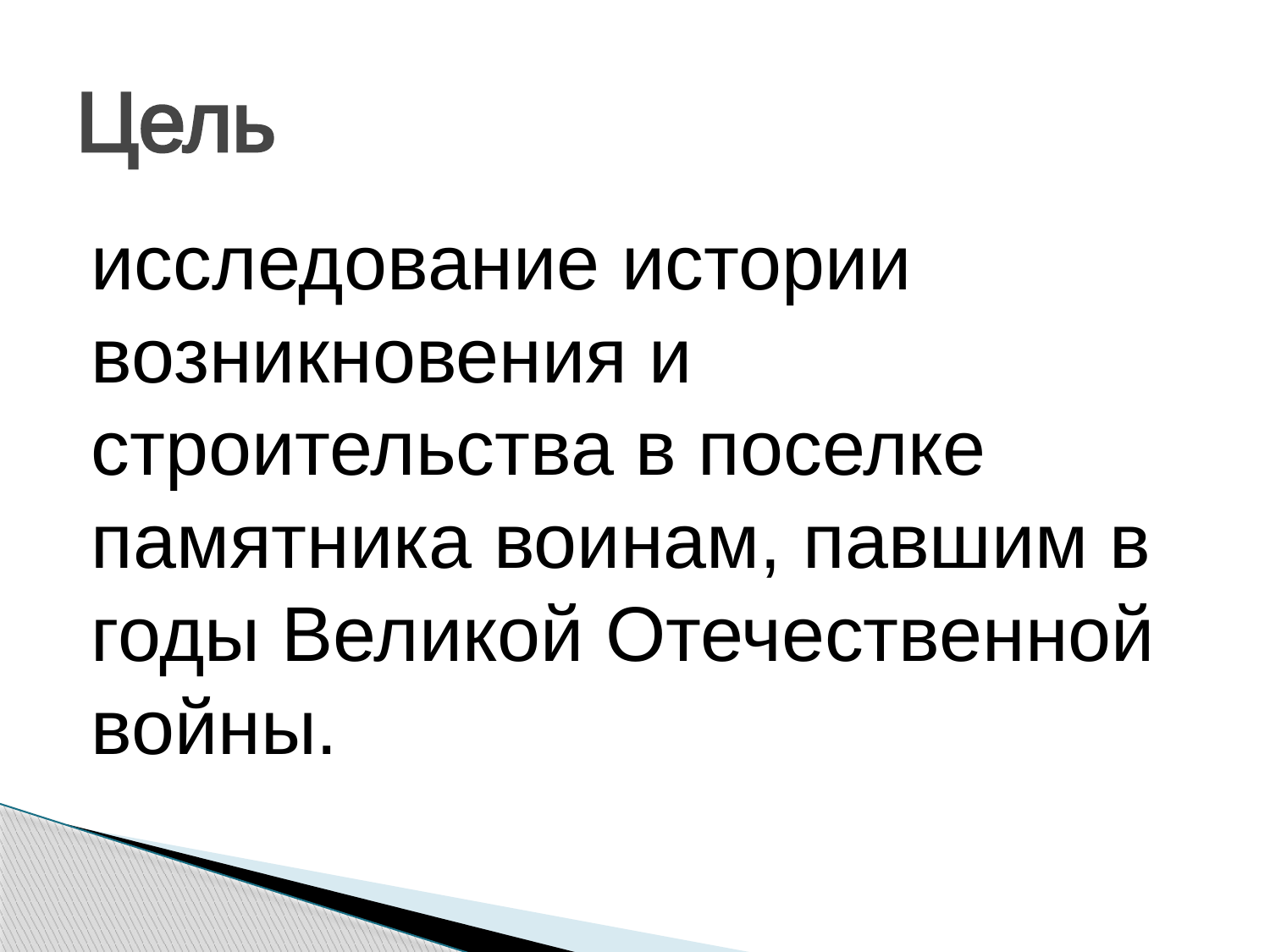

# Цель
исследование истории возникновения и строительства в поселке памятника воинам, павшим в годы Великой Отечественной войны.